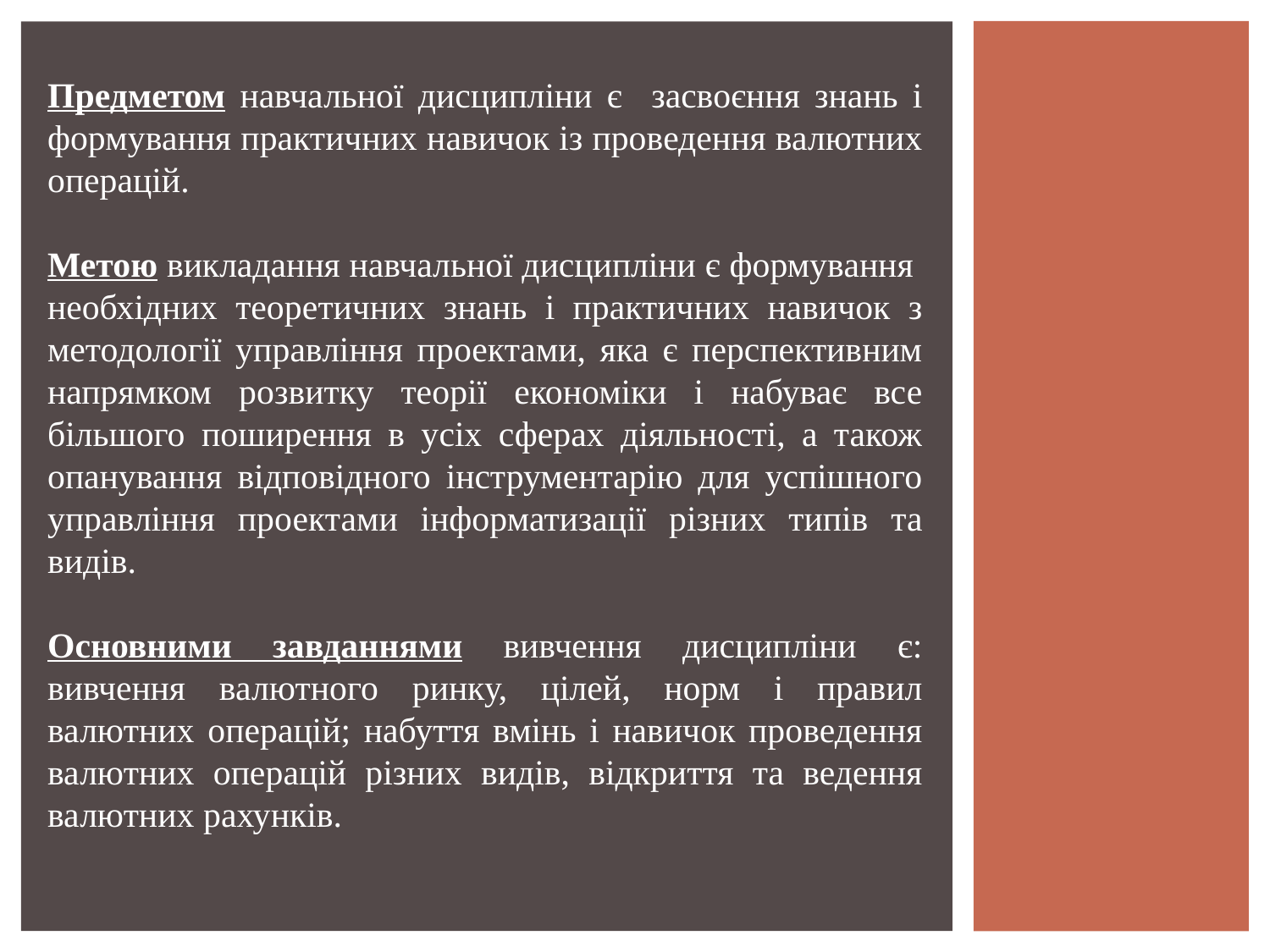

Предметом навчальної дисципліни є  засвоєння знань і формування практичних навичок із проведення валютних операцій.
Метою викладання навчальної дисципліни є формування  необхідних теоретичних знань і практичних навичок з методології управління проектами, яка є перспективним напрямком розвитку теорії економіки і набуває все більшого поширення в усіх сферах діяльності, а також опанування відповідного інструментарію для успішного управління проектами інформатизації різних типів та видів.
Основними завданнями вивчення дисципліни є: вивчення валютного ринку, цілей, норм і правил валютних операцій; набуття вмінь і навичок проведення валютних операцій різних видів, відкриття та ведення валютних рахунків.